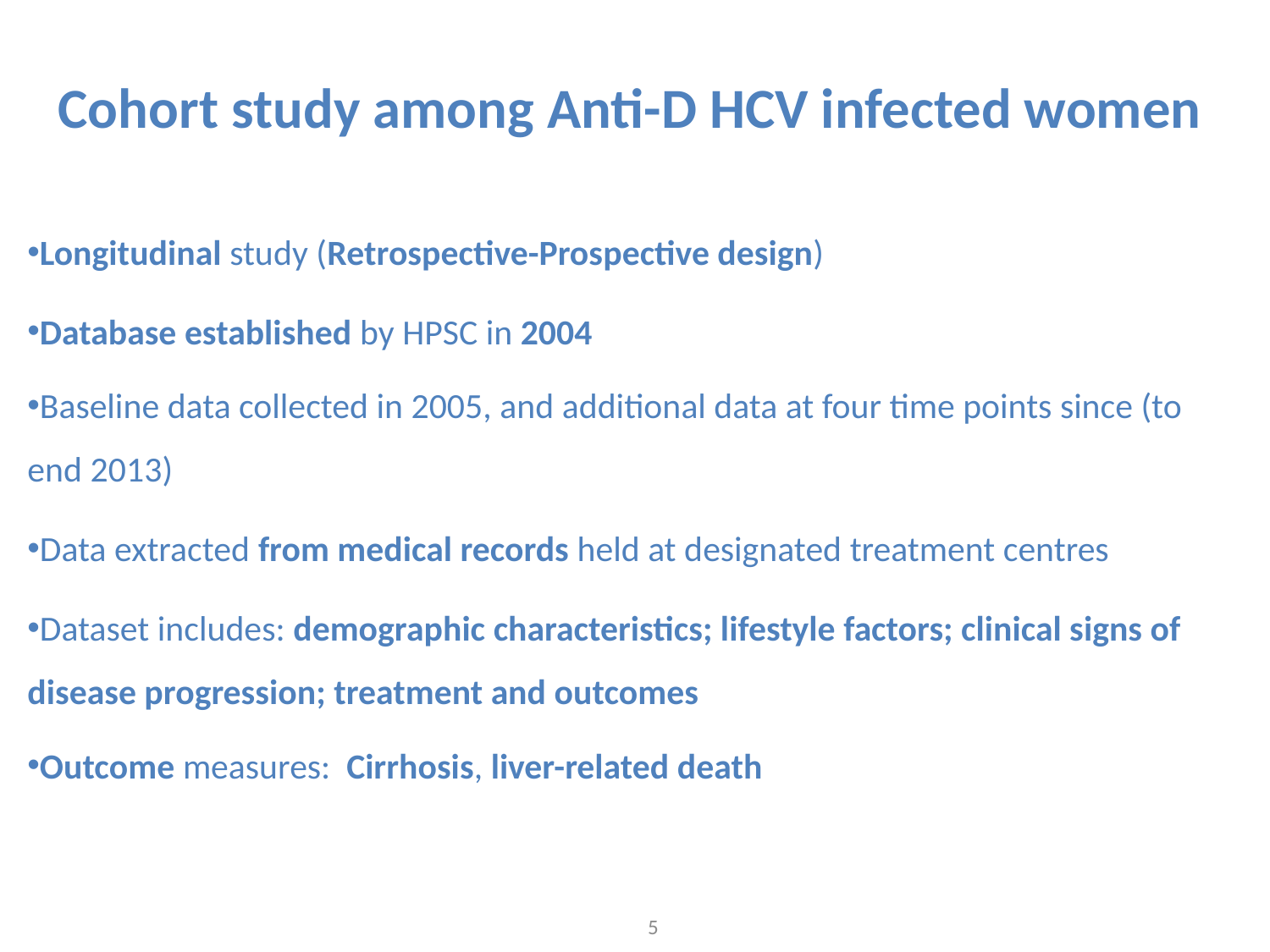

Cohort study among Anti-D HCV infected women

Longitudinal study (Retrospective-Prospective design)
Database established by HPSC in 2004
Baseline data collected in 2005, and additional data at four time points since (to end 2013)
Data extracted from medical records held at designated treatment centres
Dataset includes: demographic characteristics; lifestyle factors; clinical signs of disease progression; treatment and outcomes
Outcome measures:  Cirrhosis, liver-related death

5